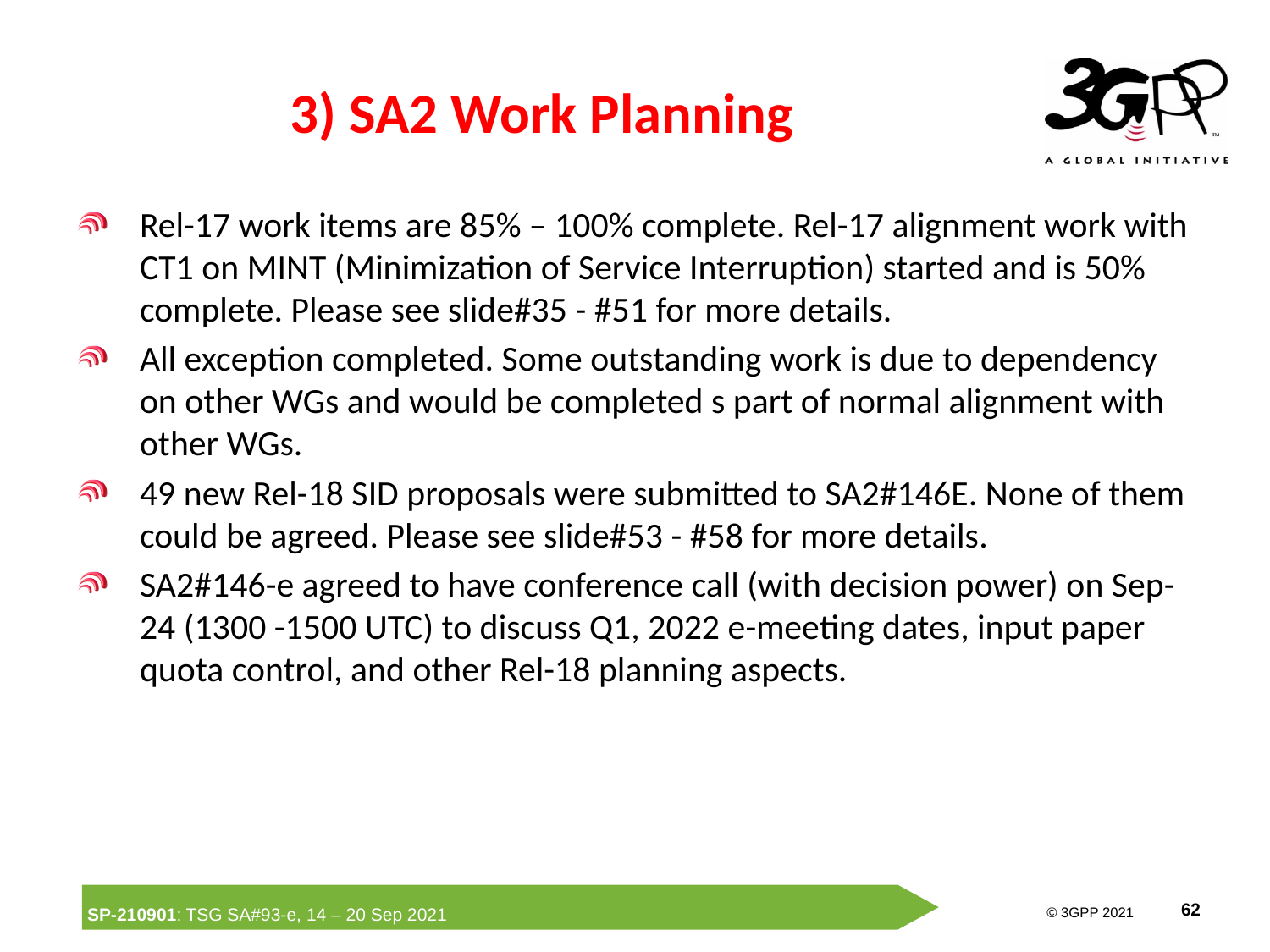

# 3) SA2 Work Planning
Rel-17 work items are 85% – 100% complete. Rel-17 alignment work with CT1 on MINT (Minimization of Service Interruption) started and is 50% complete. Please see slide#35 - #51 for more details.
All exception completed. Some outstanding work is due to dependency on other WGs and would be completed s part of normal alignment with other WGs.
49 new Rel-18 SID proposals were submitted to SA2#146E. None of them could be agreed. Please see slide#53 - #58 for more details.
SA2#146-e agreed to have conference call (with decision power) on Sep-24 (1300 -1500 UTC) to discuss Q1, 2022 e-meeting dates, input paper quota control, and other Rel-18 planning aspects.